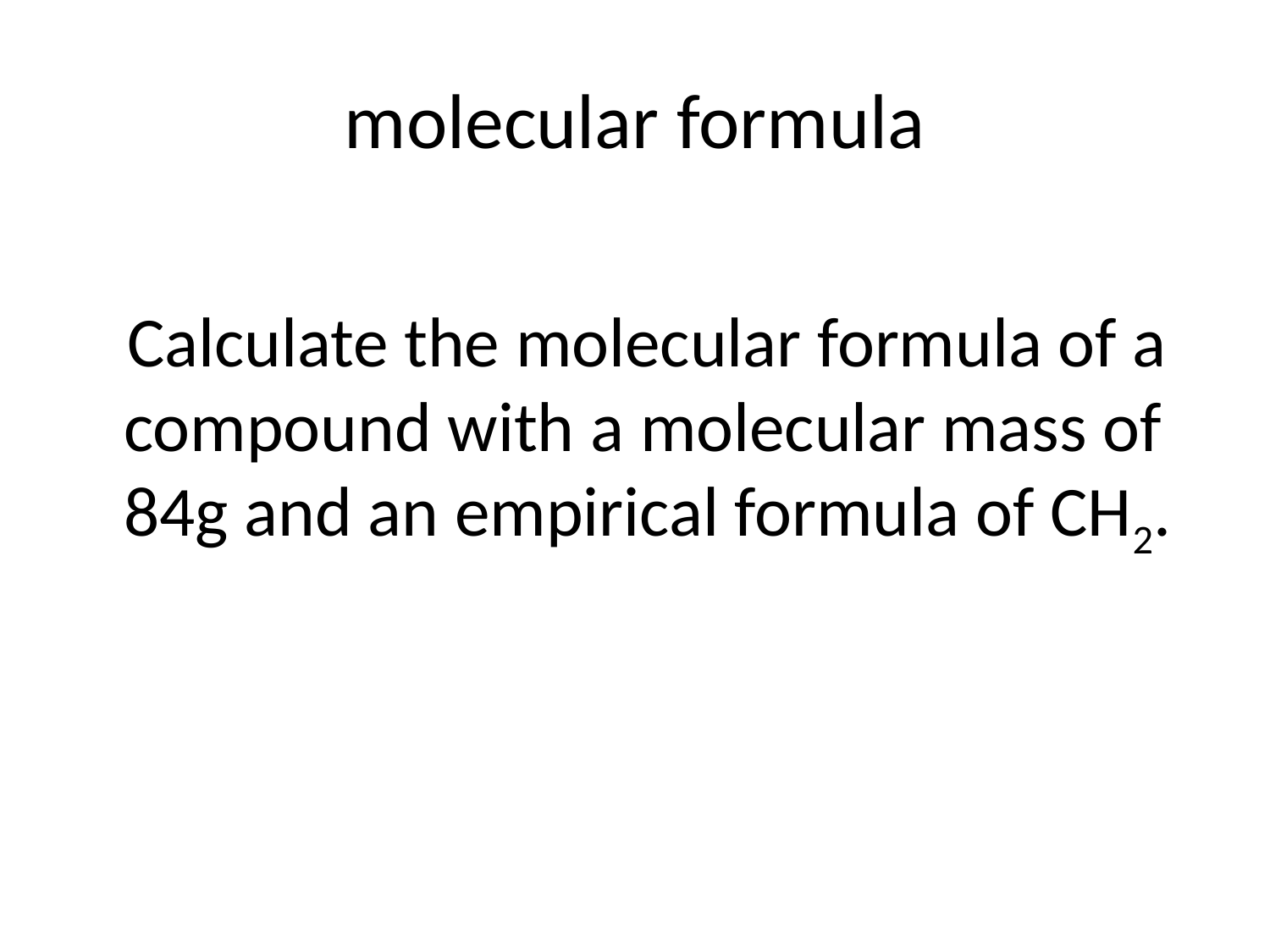

# molecular formula
    Calculate the molecular formula of a compound with a molecular mass of 84g and an empirical formula of CH2.